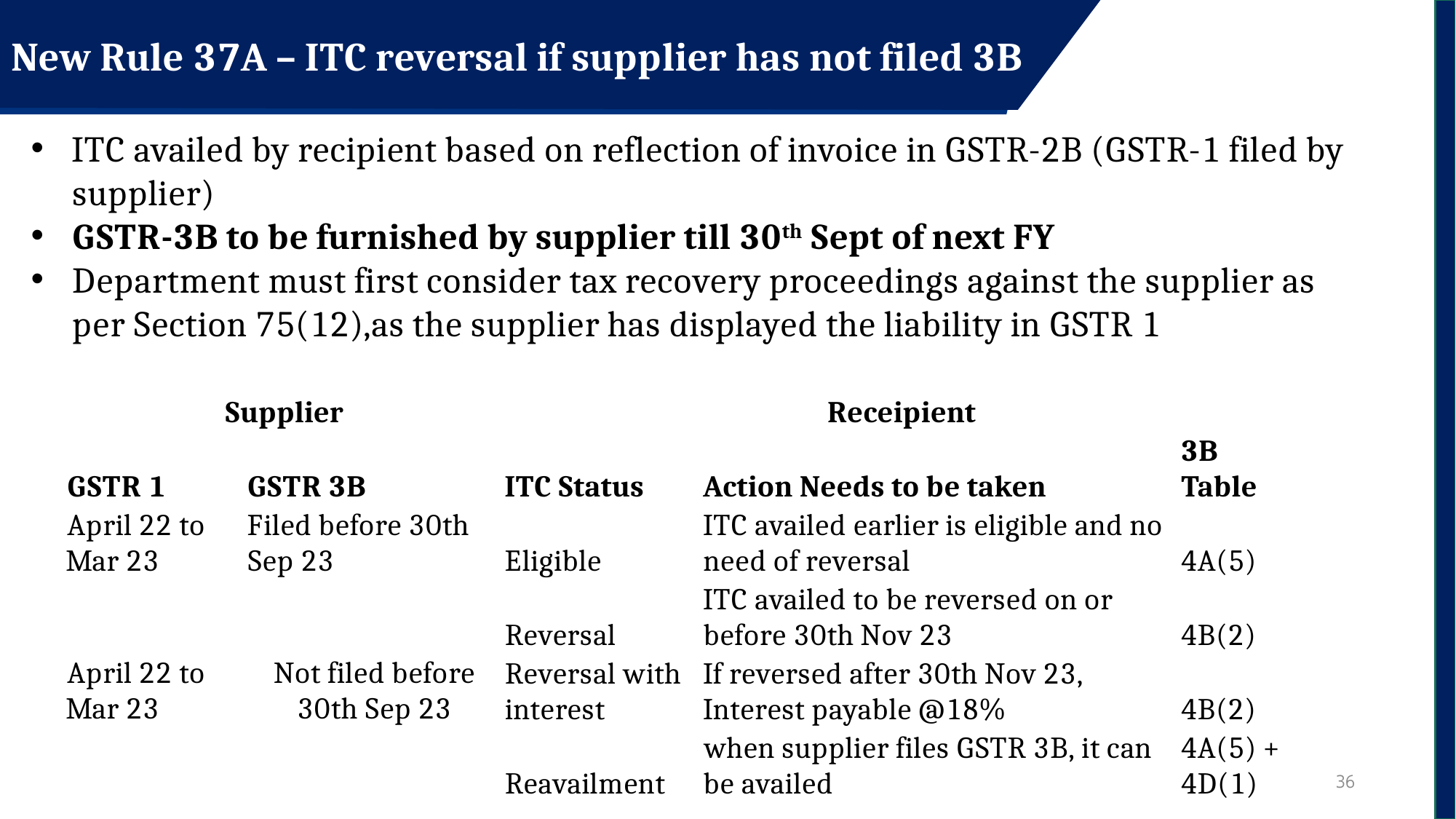

New Rule 37A – ITC reversal if supplier has not filed 3B

Clarifications & Difficulties
ITC availed by recipient based on reflection of invoice in GSTR-2B (GSTR-1 filed by supplier)
GSTR-3B to be furnished by supplier till 30th Sept of next FY
Department must first consider tax recovery proceedings against the supplier as per Section 75(12),as the supplier has displayed the liability in GSTR 1
| Supplier |  | Receipient |  |  |
| --- | --- | --- | --- | --- |
| GSTR 1 | GSTR 3B | ITC Status | Action Needs to be taken | 3B Table |
| April 22 to Mar 23 | Filed before 30th Sep 23 | Eligible | ITC availed earlier is eligible and no need of reversal | 4A(5) |
| April 22 to Mar 23 | Not filed before 30th Sep 23 | Reversal | ITC availed to be reversed on or before 30th Nov 23 | 4B(2) |
|  |  | Reversal with interest | If reversed after 30th Nov 23, Interest payable @18% | 4B(2) |
|  |  | Reavailment | when supplier files GSTR 3B, it can be availed | 4A(5) + 4D(1) |
36